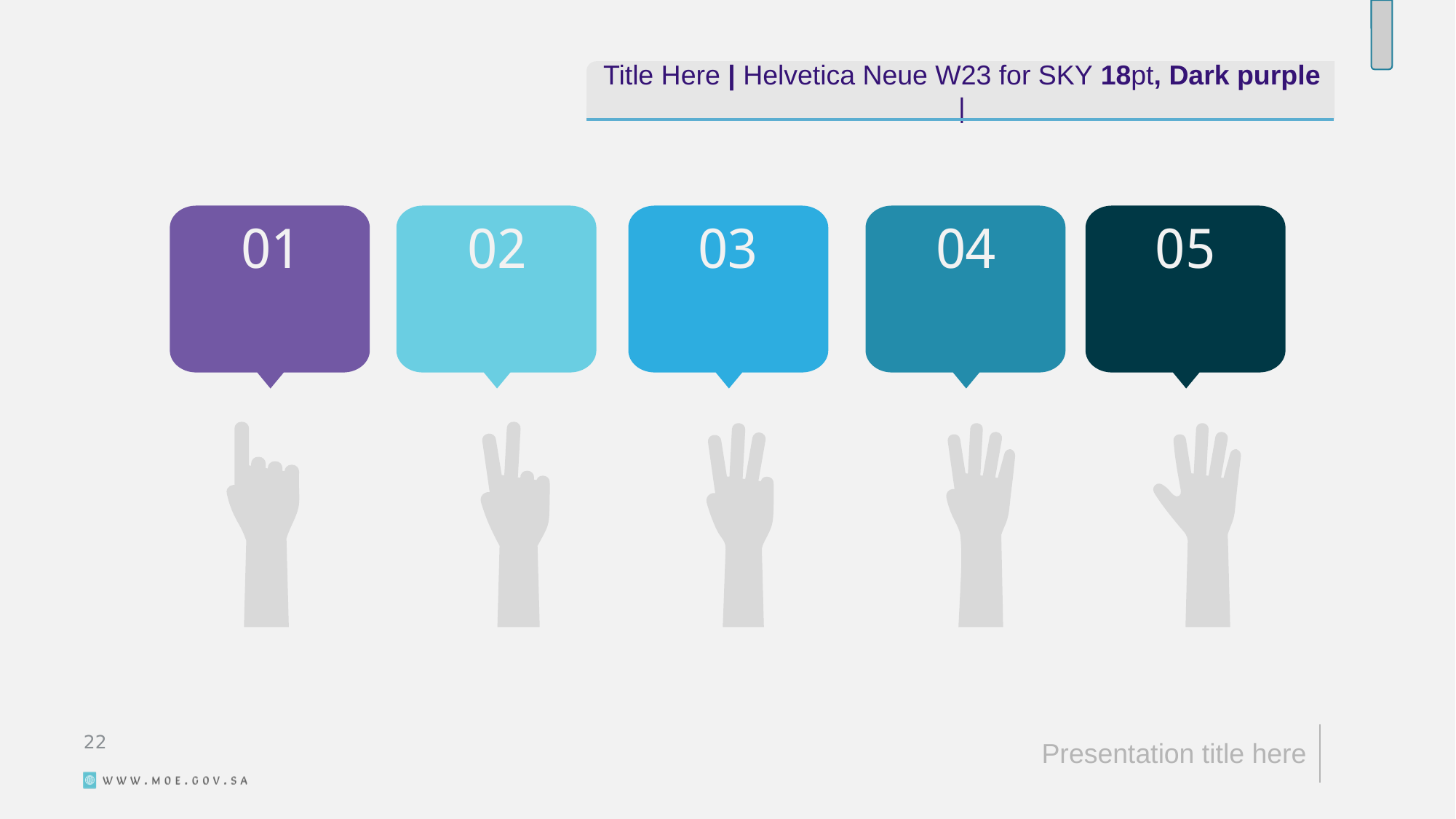

Title Here | Helvetica Neue W23 for SKY 18pt, Dark purple |

01
02
03
04
05

22
Presentation title here